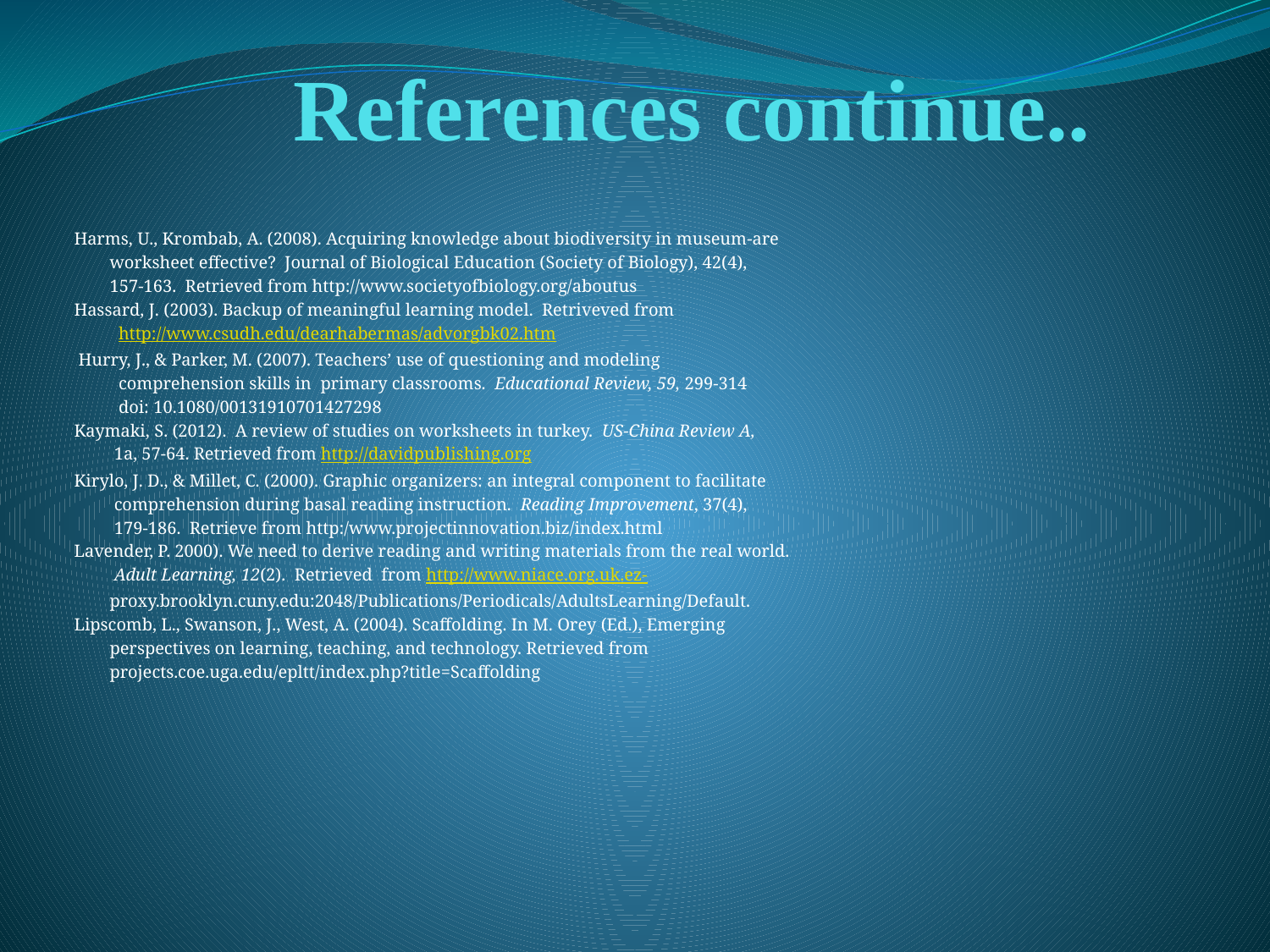

# References continue..
Harms, U., Krombab, A. (2008). Acquiring knowledge about biodiversity in museum-are
        worksheet effective?  Journal of Biological Education (Society of Biology), 42(4),
        157-163.  Retrieved from http://www.societyofbiology.org/aboutus
Hassard, J. (2003). Backup of meaningful learning model.  Retriveved from
          http://www.csudh.edu/dearhabermas/advorgbk02.htm
 Hurry, J., & Parker, M. (2007). Teachers’ use of questioning and modeling
          comprehension skills in  primary classrooms.  Educational Review, 59, 299-314
          doi: 10.1080/00131910701427298
Kaymaki, S. (2012).  A review of studies on worksheets in turkey.  US-China Review A,
         1a, 57-64. Retrieved from http://davidpublishing.org
Kirylo, J. D., & Millet, C. (2000). Graphic organizers: an integral component to facilitate
         comprehension during basal reading instruction.  Reading Improvement, 37(4),
         179-186.  Retrieve from http:/www.projectinnovation.biz/index.html
Lavender, P. 2000). We need to derive reading and writing materials from the real world.
         Adult Learning, 12(2).  Retrieved  from http://www.niace.org.uk.ez-
        proxy.brooklyn.cuny.edu:2048/Publications/Periodicals/AdultsLearning/Default.
Lipscomb, L., Swanson, J., West, A. (2004). Scaffolding. In M. Orey (Ed.), Emerging
        perspectives on learning, teaching, and technology. Retrieved from
        projects.coe.uga.edu/epltt/index.php?title=Scaffolding